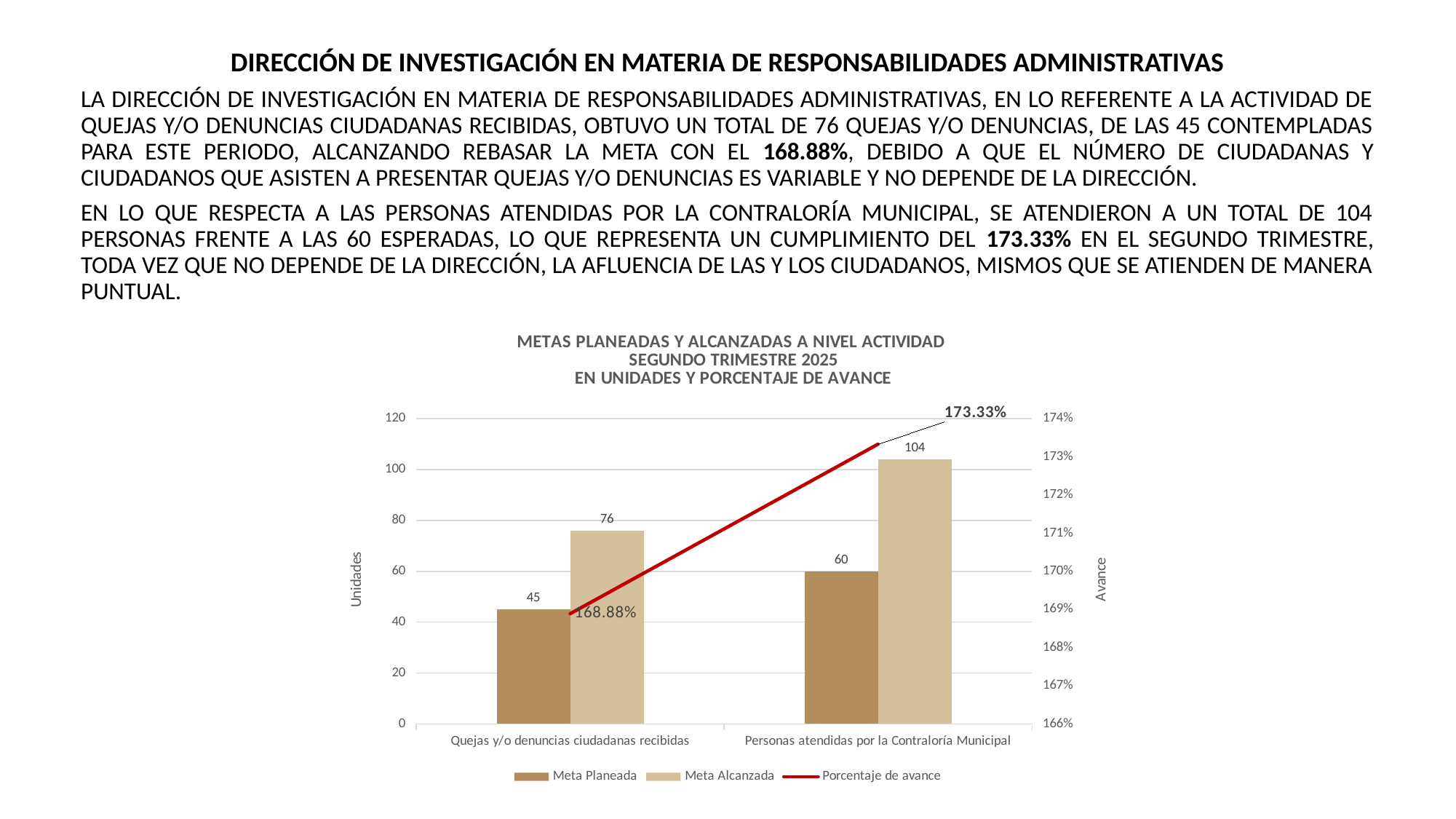

DIRECCIÓN DE INVESTIGACIÓN EN MATERIA DE RESPONSABILIDADES ADMINISTRATIVAS
LA DIRECCIÓN DE INVESTIGACIÓN EN MATERIA DE RESPONSABILIDADES ADMINISTRATIVAS, EN LO REFERENTE A LA ACTIVIDAD DE QUEJAS Y/O DENUNCIAS CIUDADANAS RECIBIDAS, OBTUVO UN TOTAL DE 76 QUEJAS Y/O DENUNCIAS, DE LAS 45 CONTEMPLADAS PARA ESTE PERIODO, ALCANZANDO REBASAR LA META CON EL 168.88%, DEBIDO A QUE EL NÚMERO DE CIUDADANAS Y CIUDADANOS QUE ASISTEN A PRESENTAR QUEJAS Y/O DENUNCIAS ES VARIABLE Y NO DEPENDE DE LA DIRECCIÓN.
EN LO QUE RESPECTA A LAS PERSONAS ATENDIDAS POR LA CONTRALORÍA MUNICIPAL, SE ATENDIERON A UN TOTAL DE 104 PERSONAS FRENTE A LAS 60 ESPERADAS, LO QUE REPRESENTA UN CUMPLIMIENTO DEL 173.33% EN EL SEGUNDO TRIMESTRE, TODA VEZ QUE NO DEPENDE DE LA DIRECCIÓN, LA AFLUENCIA DE LAS Y LOS CIUDADANOS, MISMOS QUE SE ATIENDEN DE MANERA PUNTUAL.

### Chart: METAS PLANEADAS Y ALCANZADAS A NIVEL ACTIVIDAD
SEGUNDO TRIMESTRE 2025
EN UNIDADES Y PORCENTAJE DE AVANCE

| Category | Meta Planeada | Meta Alcanzada |  |
|---|---|---|---|
| Quejas y/o denuncias ciudadanas recibidas | 45.0 | 76.0 | 1.6888888888888889 |
| Personas atendidas por la Contraloría Municipal | 60.0 | 104.0 | 1.7333333333333334 |